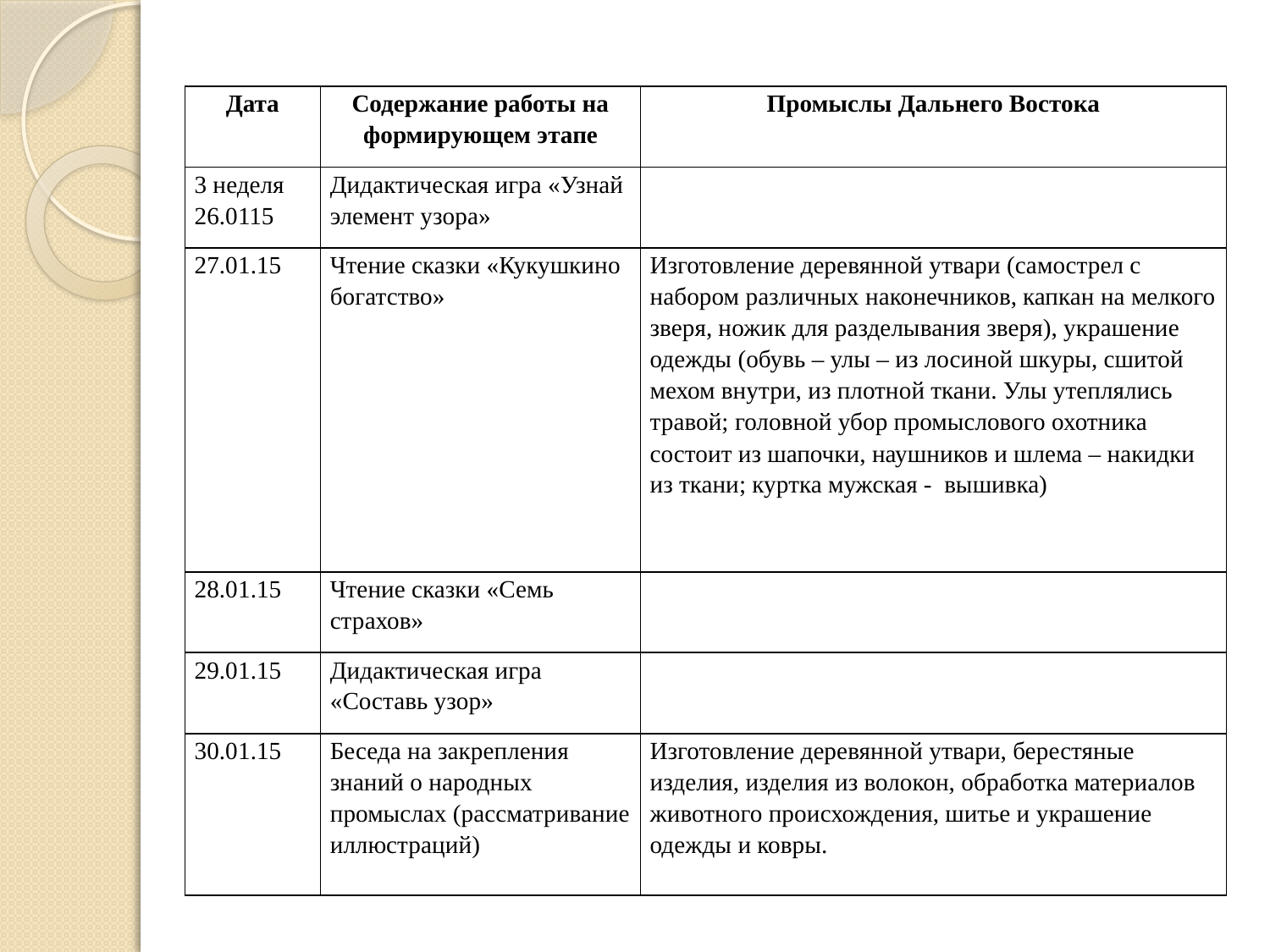

| Дата | Содержание работы на формирующем этапе | Промыслы Дальнего Востока |
| --- | --- | --- |
| 3 неделя 26.0115 | Дидактическая игра «Узнай элемент узора» |  |
| 27.01.15 | Чтение сказки «Кукушкино богатство» | Изготовление деревянной утвари (самострел с набором различных наконечников, капкан на мелкого зверя, ножик для разделывания зверя), украшение одежды (обувь – улы – из лосиной шкуры, сшитой мехом внутри, из плотной ткани. Улы утеплялись травой; головной убор промыслового охотника состоит из шапочки, наушников и шлема – накидки из ткани; куртка мужская - вышивка) |
| 28.01.15 | Чтение сказки «Семь страхов» |  |
| 29.01.15 | Дидактическая игра «Составь узор» |  |
| 30.01.15 | Беседа на закрепления знаний о народных промыслах (рассматривание иллюстраций) | Изготовление деревянной утвари, берестяные изделия, изделия из волокон, обработка материалов животного происхождения, шитье и украшение одежды и ковры. |